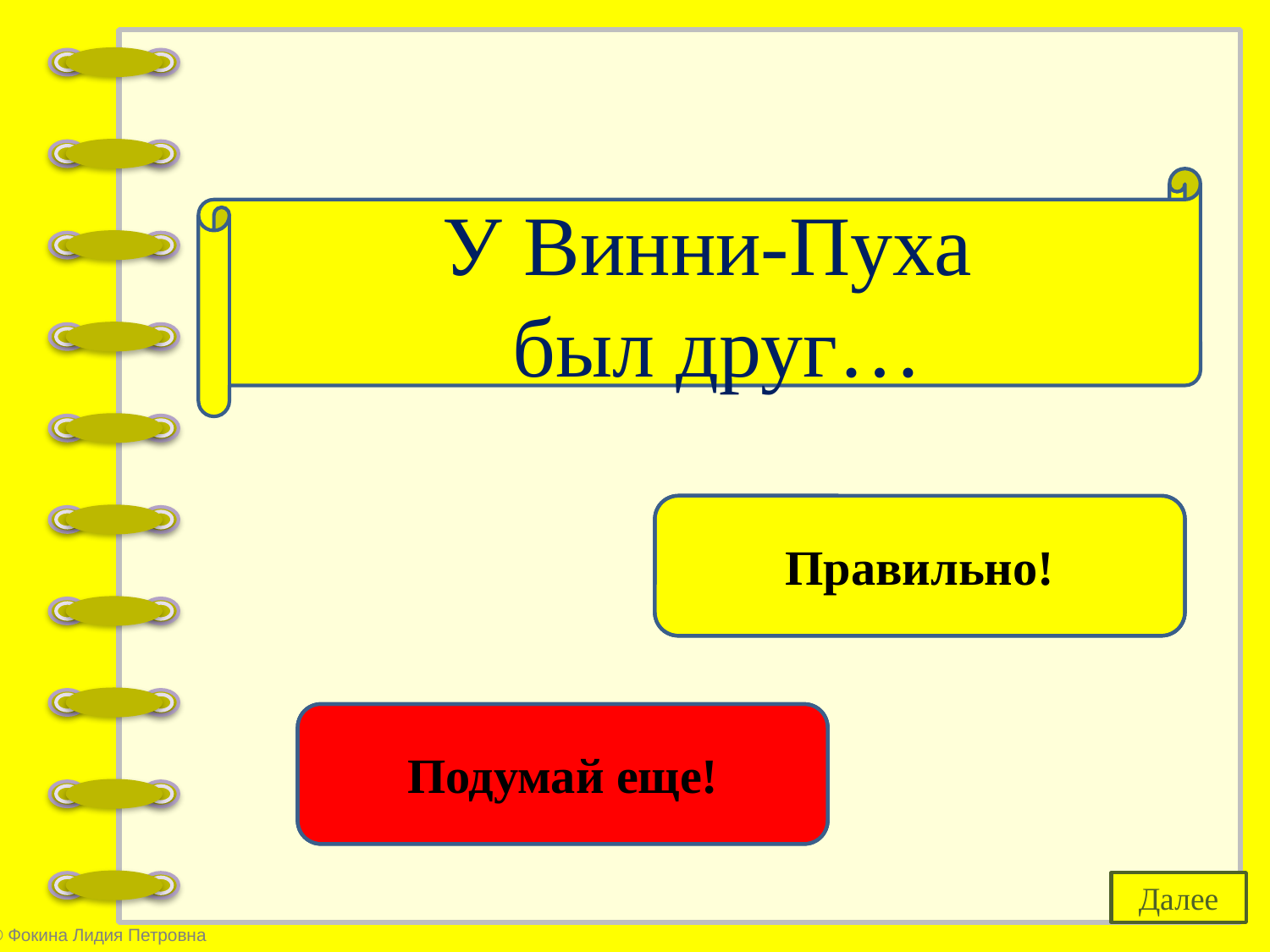

У Винни-Пуха
 был друг…
Пятачок
Правильно!

Чиполлино
Подумай еще!

Далее